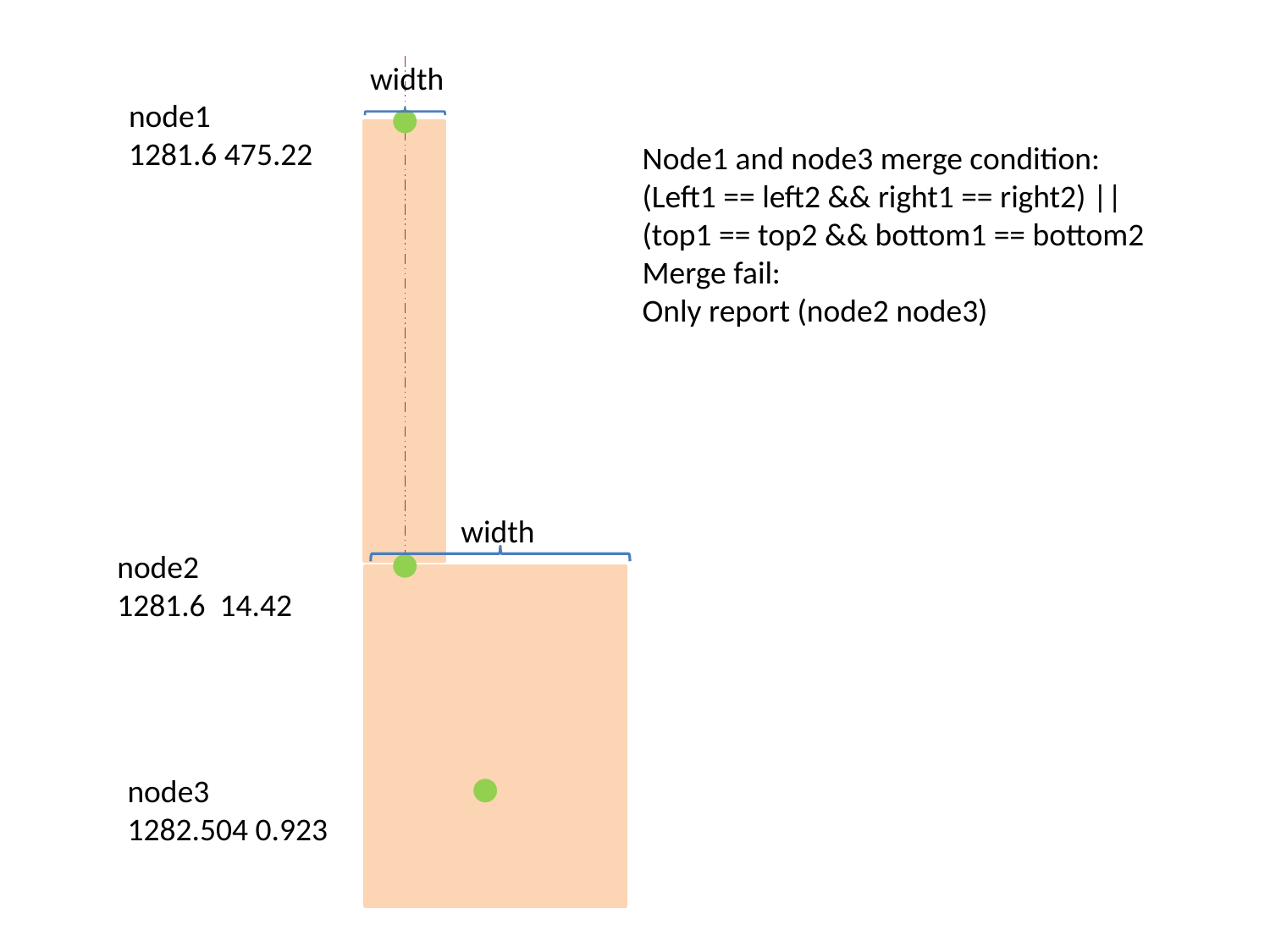

width

node1
1281.6 475.22

Node1 and node3 merge condition:
(Left1 == left2 && right1 == right2) ||
(top1 == top2 && bottom1 == bottom2
Merge fail:
Only report (node2 node3)

width
node2
1281.6  14.42

node3
1282.504 0.923